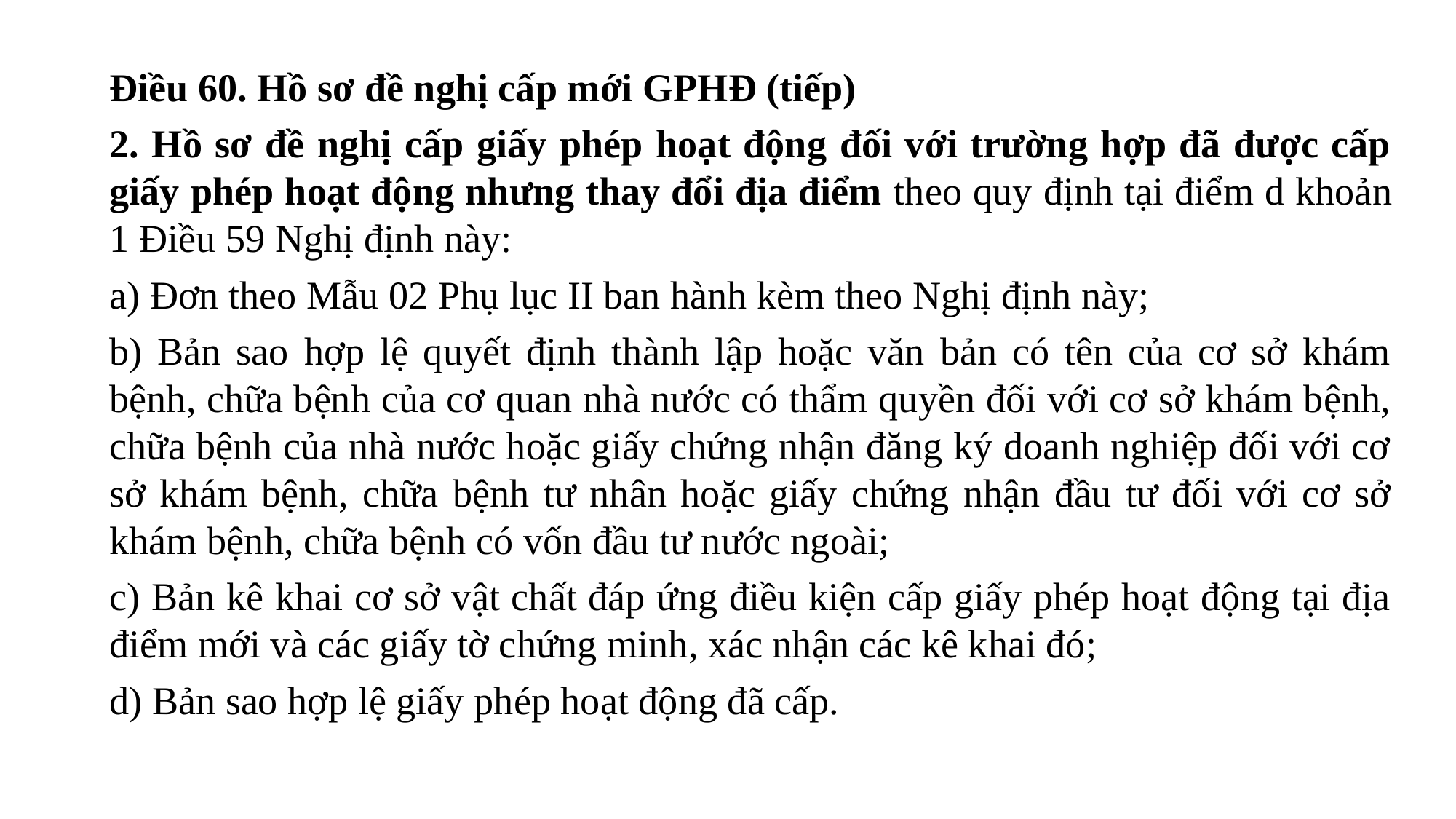

Điều 60. Hồ sơ đề nghị cấp mới GPHĐ (tiếp)
2. Hồ sơ đề nghị cấp giấy phép hoạt động đối với trường hợp đã được cấp giấy phép hoạt động nhưng thay đổi địa điểm theo quy định tại điểm d khoản 1 Điều 59 Nghị định này:
a) Đơn theo Mẫu 02 Phụ lục II ban hành kèm theo Nghị định này;
b) Bản sao hợp lệ quyết định thành lập hoặc văn bản có tên của cơ sở khám bệnh, chữa bệnh của cơ quan nhà nước có thẩm quyền đối với cơ sở khám bệnh, chữa bệnh của nhà nước hoặc giấy chứng nhận đăng ký doanh nghiệp đối với cơ sở khám bệnh, chữa bệnh tư nhân hoặc giấy chứng nhận đầu tư đối với cơ sở khám bệnh, chữa bệnh có vốn đầu tư nước ngoài;
c) Bản kê khai cơ sở vật chất đáp ứng điều kiện cấp giấy phép hoạt động tại địa điểm mới và các giấy tờ chứng minh, xác nhận các kê khai đó;
d) Bản sao hợp lệ giấy phép hoạt động đã cấp.